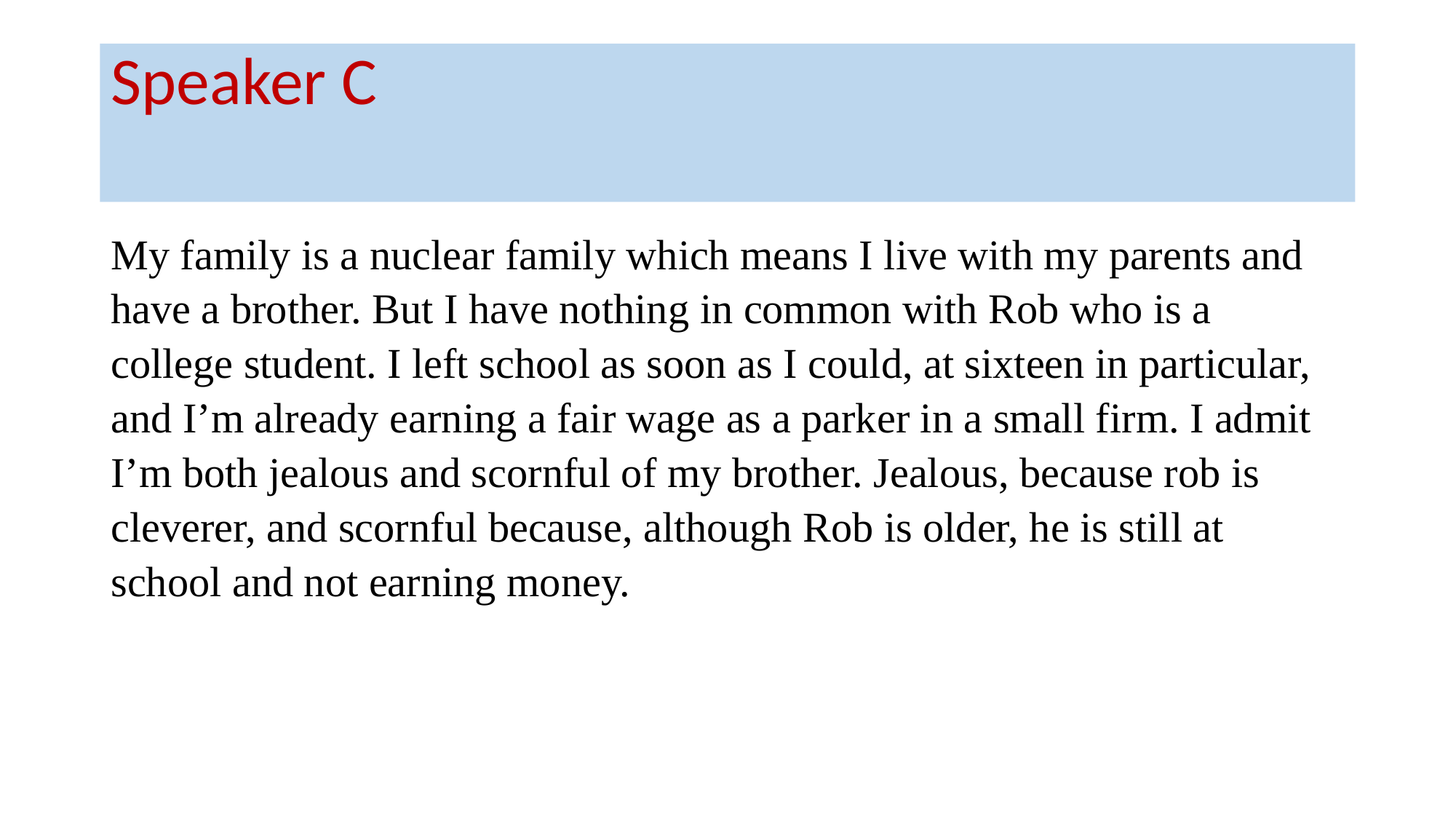

# Speaker C
My family is a nuclear family which means I live with my parents and have a brother. But I have nothing in common with Rob who is a college student. I left school as soon as I could, at sixteen in particular, and I’m already earning a fair wage as a parker in a small firm. I admit I’m both jealous and scornful of my brother. Jealous, because rob is cleverer, and scornful because, although Rob is older, he is still at school and not earning money.